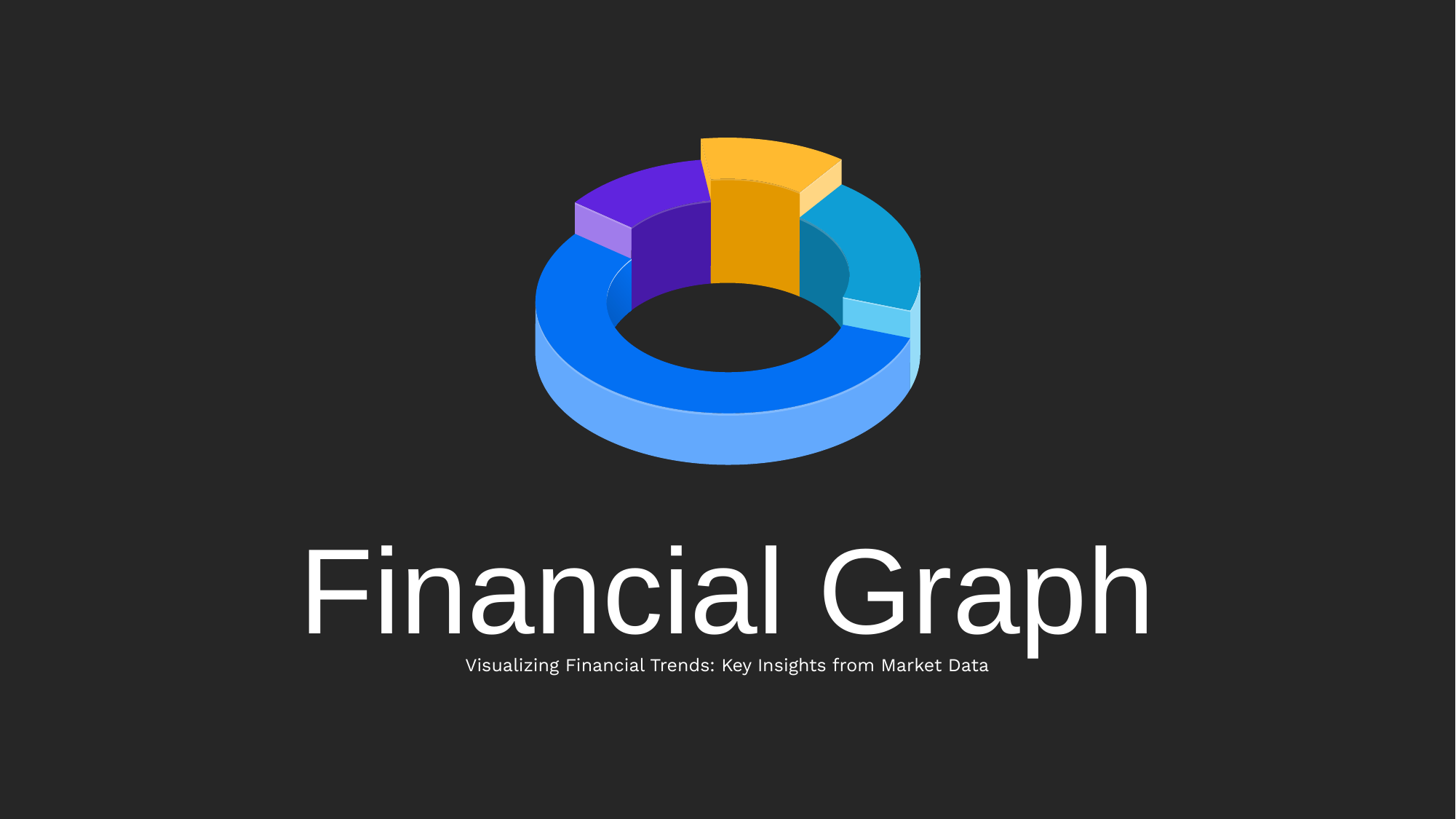

Financial Graph
Visualizing Financial Trends: Key Insights from Market Data